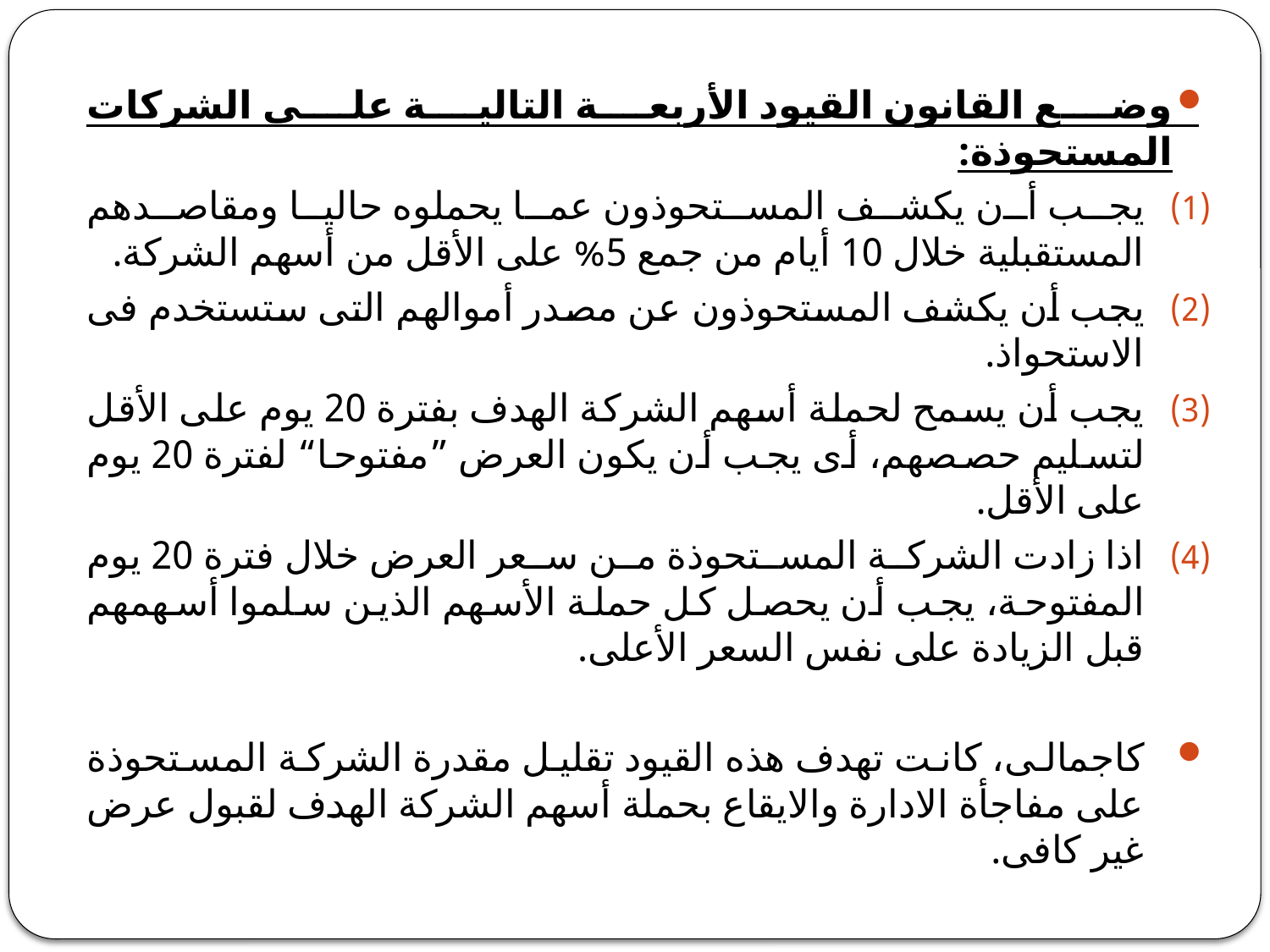

#
وضع القانون القيود الأربعة التالية على الشركات المستحوذة:
يجب أن يكشف المستحوذون عما يحملوه حاليا ومقاصدهم المستقبلية خلال 10 أيام من جمع 5% على الأقل من أسهم الشركة.
يجب أن يكشف المستحوذون عن مصدر أموالهم التى ستستخدم فى الاستحواذ.
يجب أن يسمح لحملة أسهم الشركة الهدف بفترة 20 يوم على الأقل لتسليم حصصهم، أى يجب أن يكون العرض ”مفتوحا“ لفترة 20 يوم على الأقل.
اذا زادت الشركة المستحوذة من سعر العرض خلال فترة 20 يوم المفتوحة، يجب أن يحصل كل حملة الأسهم الذين سلموا أسهمهم قبل الزيادة على نفس السعر الأعلى.

كاجمالى، كانت تهدف هذه القيود تقليل مقدرة الشركة المستحوذة على مفاجأة الادارة والايقاع بحملة أسهم الشركة الهدف لقبول عرض غير كافى.